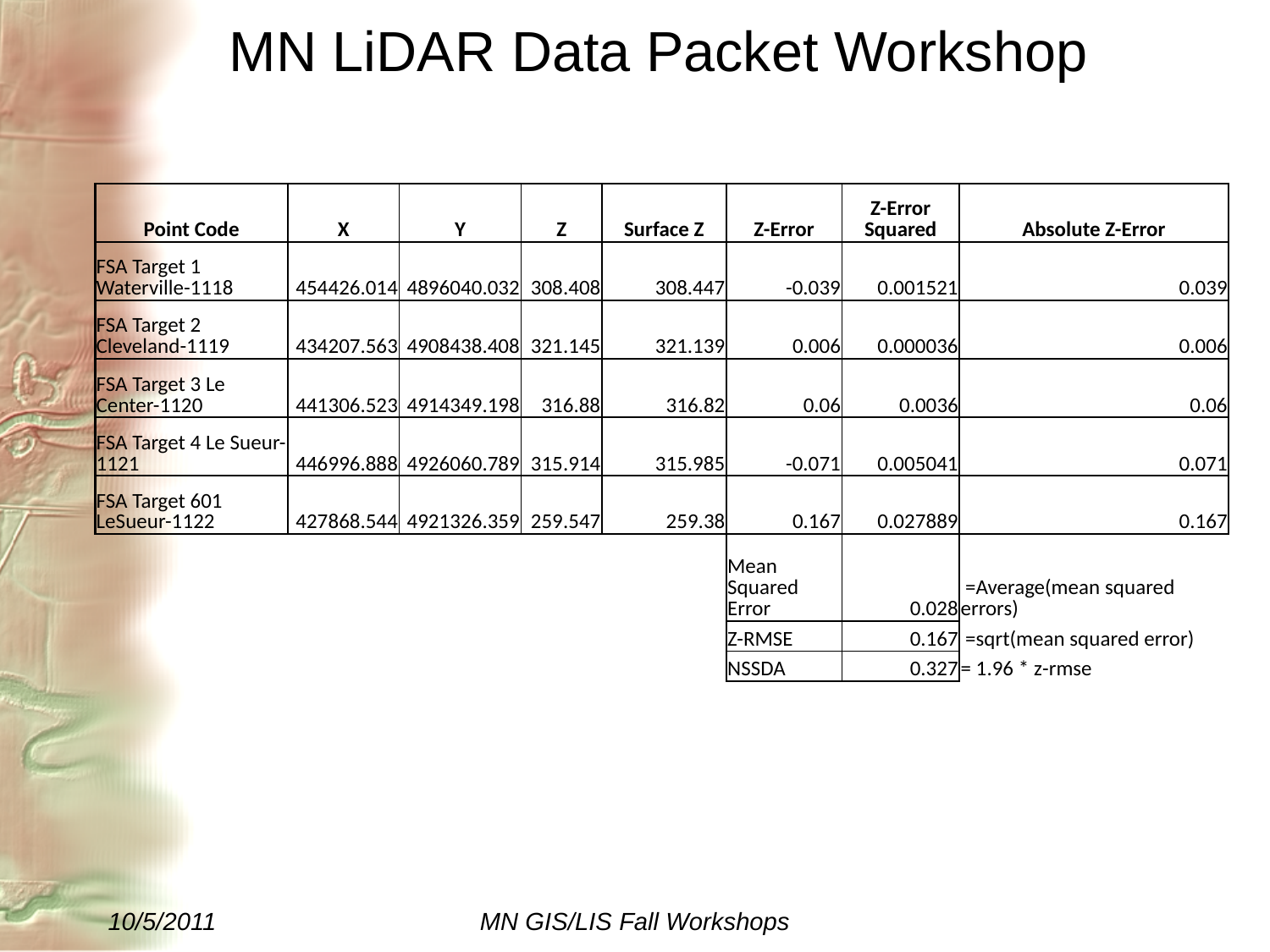

# MN LiDAR Data Packet Workshop
| Point Code | X | Y | Z | Surface Z | Z-Error | Z-Error Squared | Absolute Z-Error |
| --- | --- | --- | --- | --- | --- | --- | --- |
| FSA Target 1 Waterville-1118 | 454426.014 | 4896040.032 | 308.408 | 308.447 | -0.039 | 0.001521 | 0.039 |
| FSA Target 2 Cleveland-1119 | 434207.563 | 4908438.408 | 321.145 | 321.139 | 0.006 | 0.000036 | 0.006 |
| FSA Target 3 Le Center-1120 | 441306.523 | 4914349.198 | 316.88 | 316.82 | 0.06 | 0.0036 | 0.06 |
| FSA Target 4 Le Sueur-1121 | 446996.888 | 4926060.789 | 315.914 | 315.985 | -0.071 | 0.005041 | 0.071 |
| FSA Target 601 LeSueur-1122 | 427868.544 | 4921326.359 | 259.547 | 259.38 | 0.167 | 0.027889 | 0.167 |
|  |  |  |  |  | Mean Squared Error | 0.028 | =Average(mean squared errors) |
|  |  |  |  |  | Z-RMSE | 0.167 | =sqrt(mean squared error) |
|  |  |  |  |  | NSSDA | 0.327 | = 1.96 \* z-rmse |
10/5/2011
MN GIS/LIS Fall Workshops